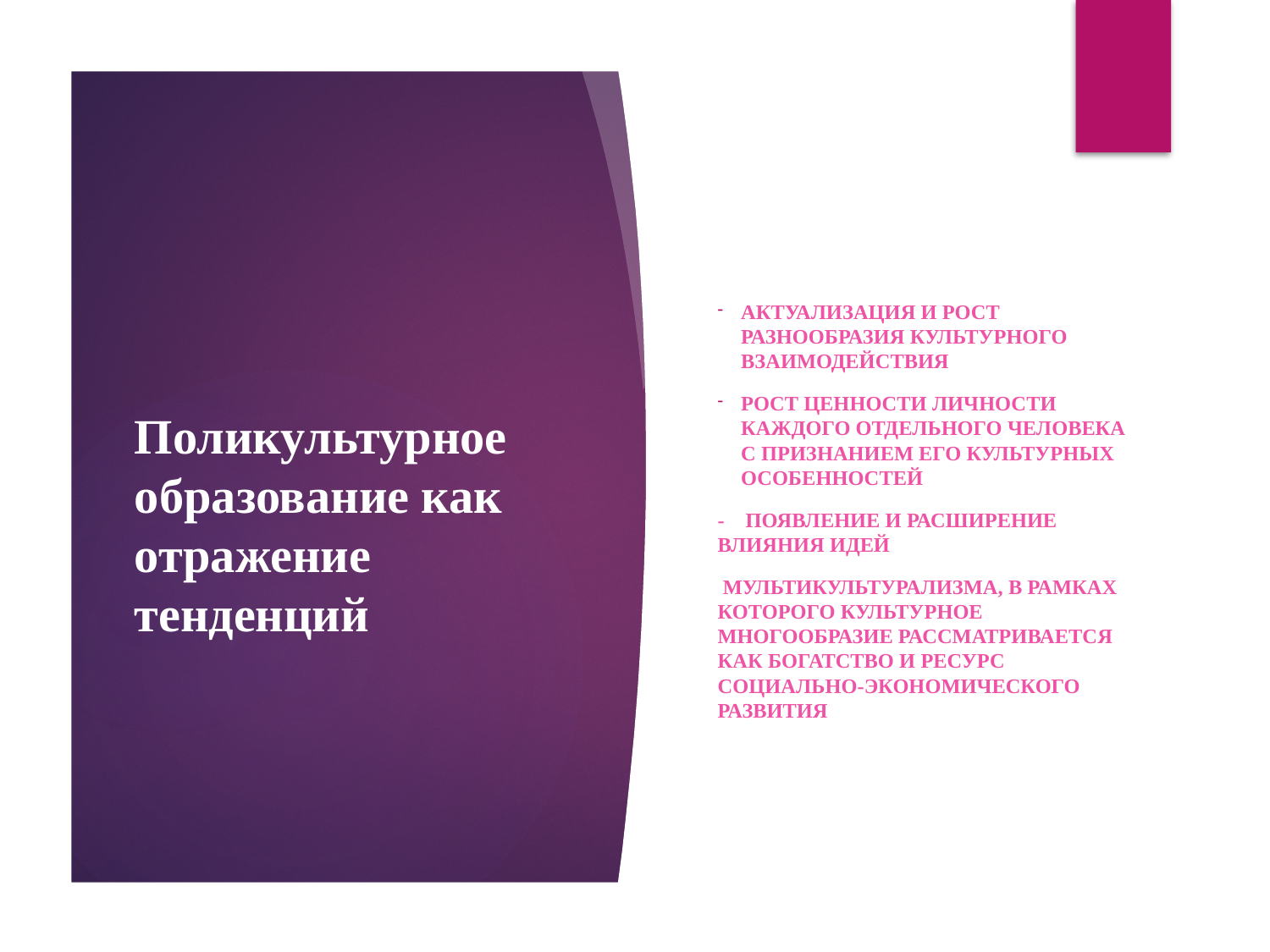

актуализация и рост разнообразия культурного взаимодействия
рост ценности личности   каждого отдельного человека с признанием его культурных особенностей
-    появление и расширение    влияния идей
 мультикультурализма, в рамках  которого культурное многообразие рассматривается как богатство и ресурс социально-экономического развития

# Поликультурное образование как отражение тенденций